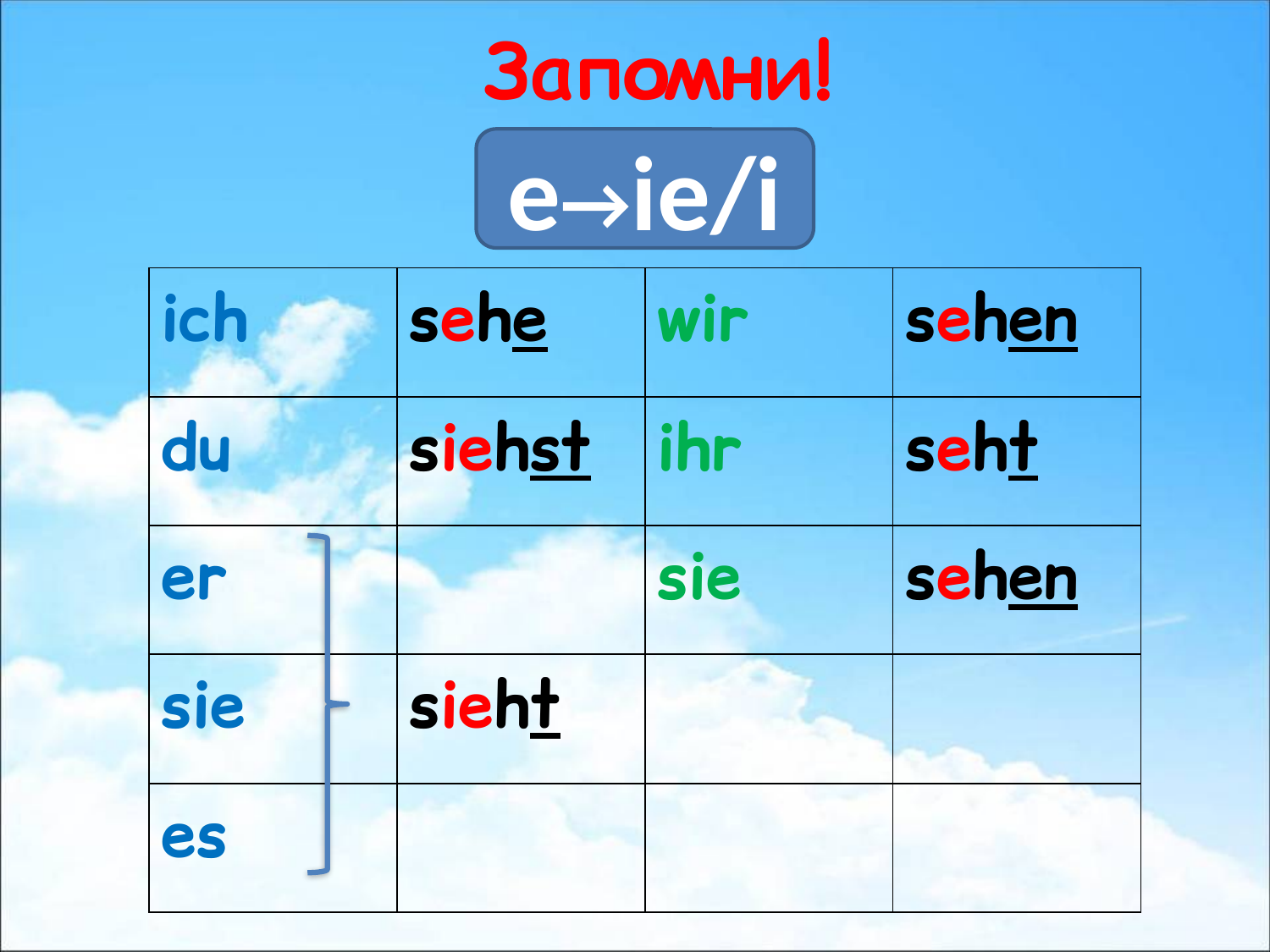

# Запомни!
e→ie/i
| ich | sehe | wir | sehen |
| --- | --- | --- | --- |
| du | siehst | ihr | seht |
| er |  | sie | sehen |
| sie | sieht |  |  |
| es |  |  |  |